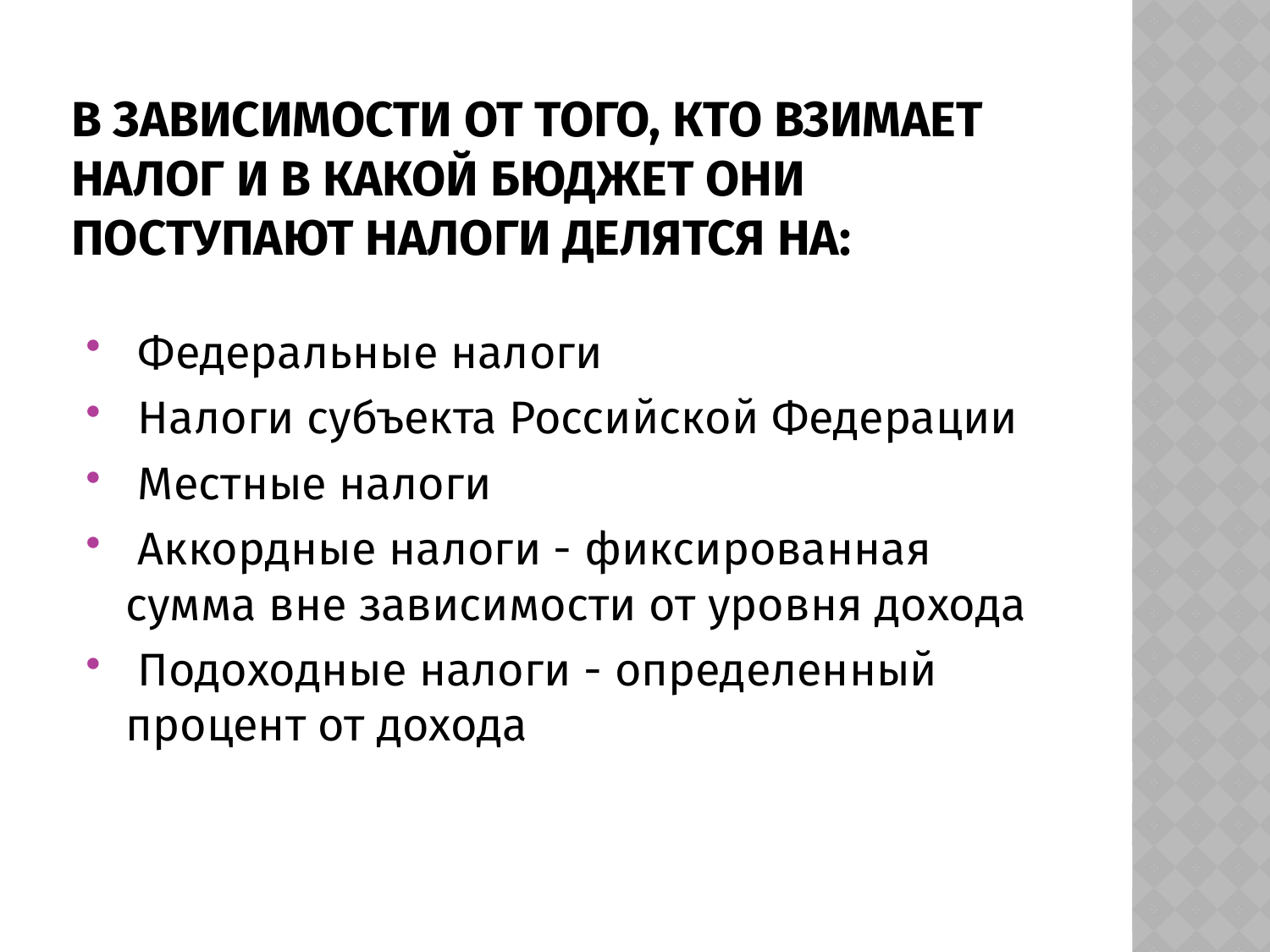

# В зависимости от того, кто взимает налог и в какой бюджет они поступают налоги делятся на:
 Федеральные налоги
 Налоги субъекта Российской Федерации
 Местные налоги
 Аккордные налоги - фиксированная сумма вне зависимости от уровня дохода
 Подоходные налоги - определенный процент от дохода